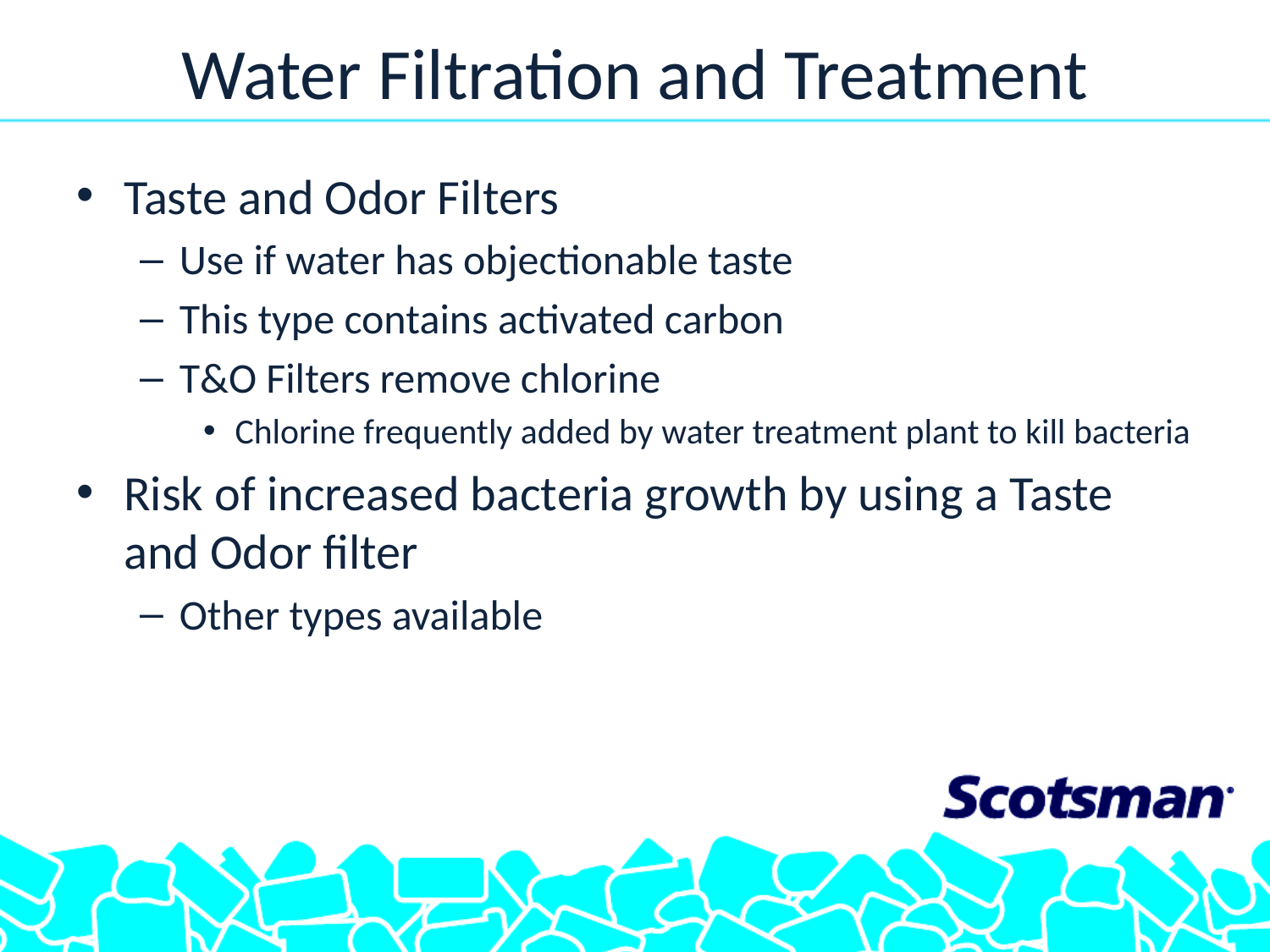

# Water Filtration and Treatment
Taste and Odor Filters
Use if water has objectionable taste
This type contains activated carbon
T&O Filters remove chlorine
Chlorine frequently added by water treatment plant to kill bacteria
Risk of increased bacteria growth by using a Taste and Odor filter
Other types available